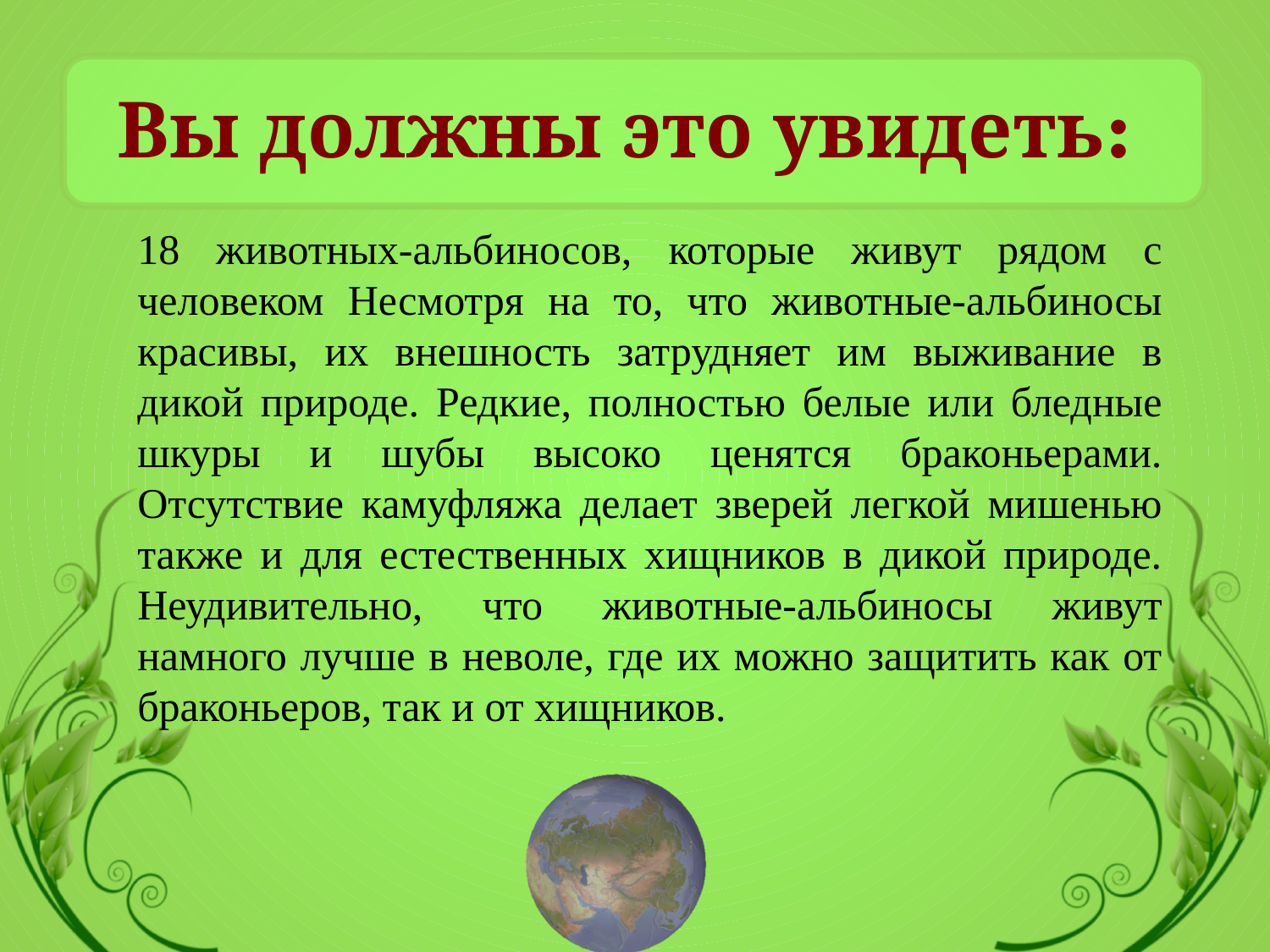

# Вы должны это увидеть:
18 животных-альбиносов, которые живут рядом с человеком Несмотря на то, что животные-альбиносы красивы, их внешность затрудняет им выживание в дикой природе. Редкие, полностью белые или бледные шкуры и шубы высоко ценятся браконьерами. Отсутствие камуфляжа делает зверей легкой мишенью также и для естественных хищников в дикой природе. Неудивительно, что животные-альбиносы живут намного лучше в неволе, где их можно защитить как от браконьеров, так и от хищников.